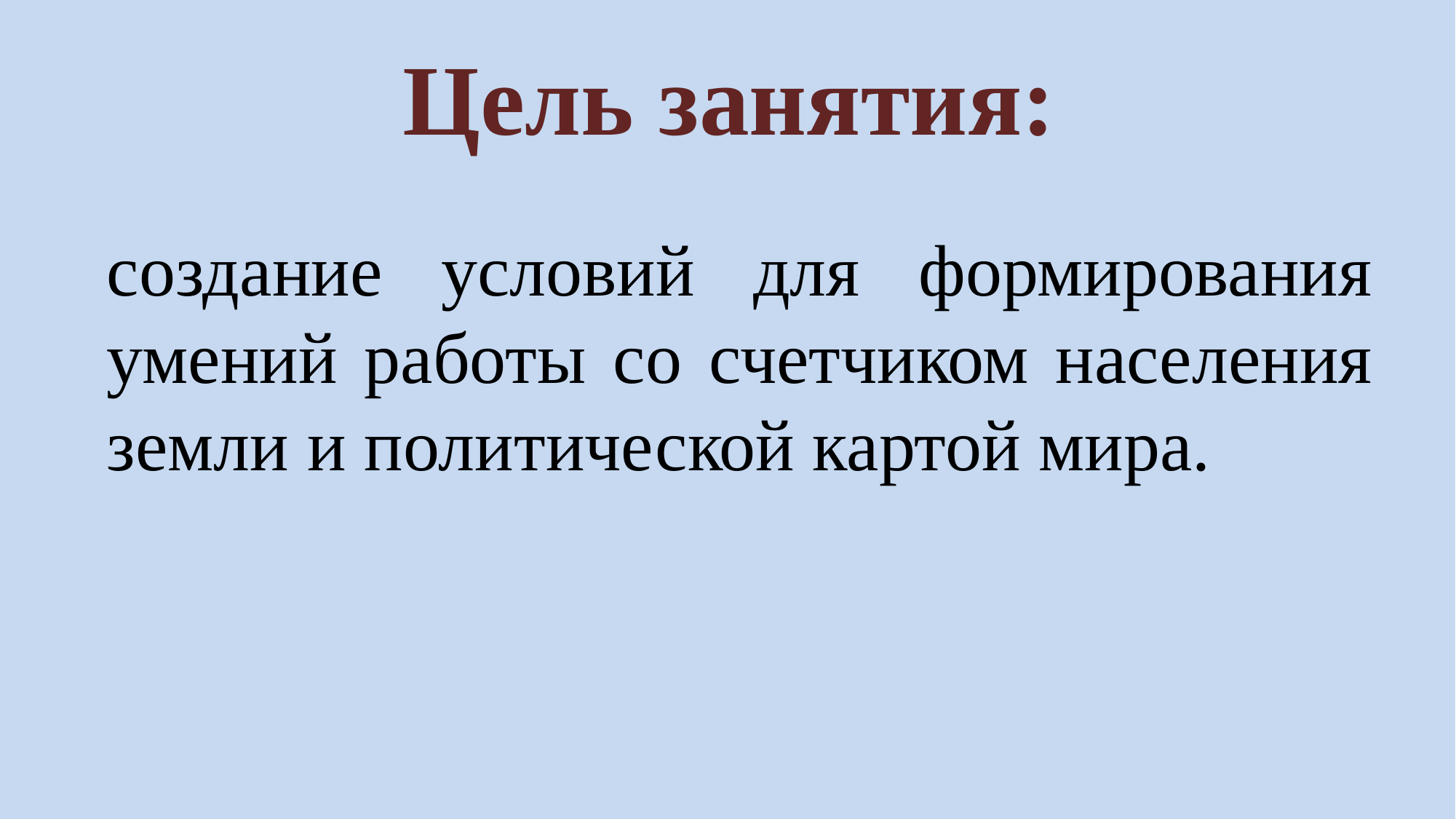

# Цель занятия:
создание условий для формирования умений работы со счетчиком населения земли и политической картой мира.